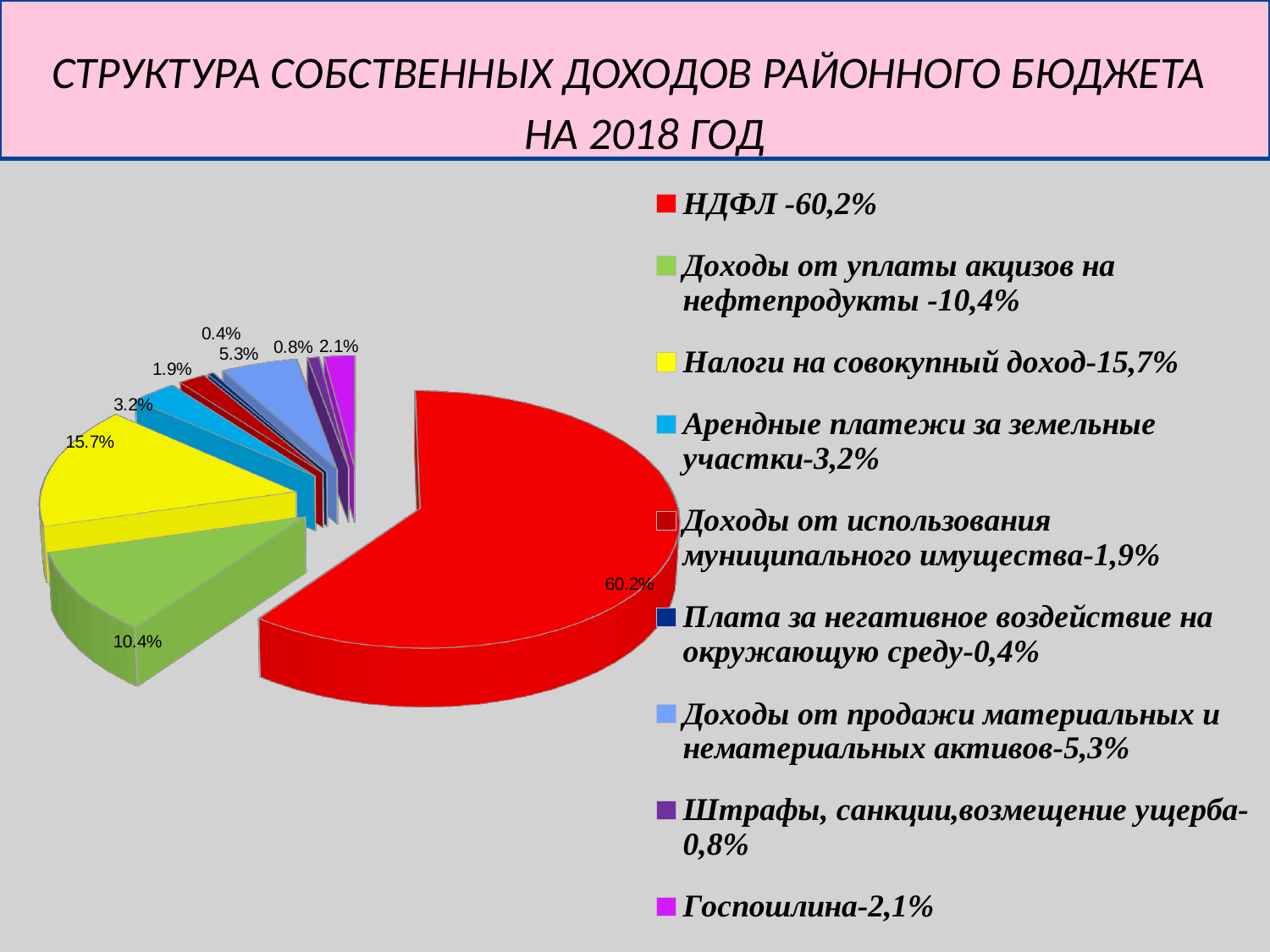

# СТРУКТУРА СОБСТВЕННЫХ ДОХОДОВ РАЙОННОГО БЮДЖЕТА НА 2018 ГОД

[unsupported chart]